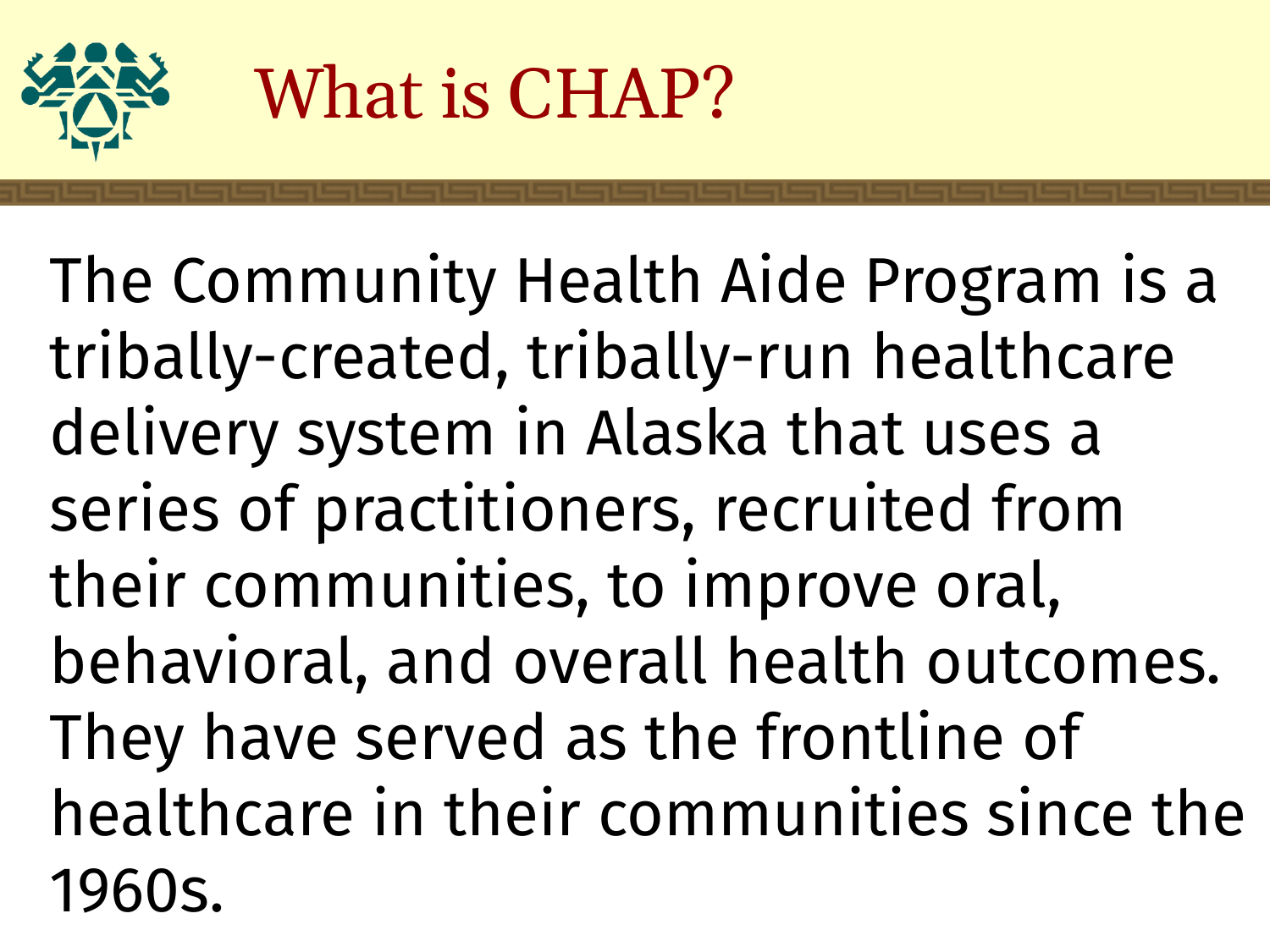

# What is CHAP?
The Community Health Aide Program is a tribally-created, tribally-run healthcare delivery system in Alaska that uses a series of practitioners, recruited from their communities, to improve oral, behavioral, and overall health outcomes. They have served as the frontline of healthcare in their communities since the 1960s.